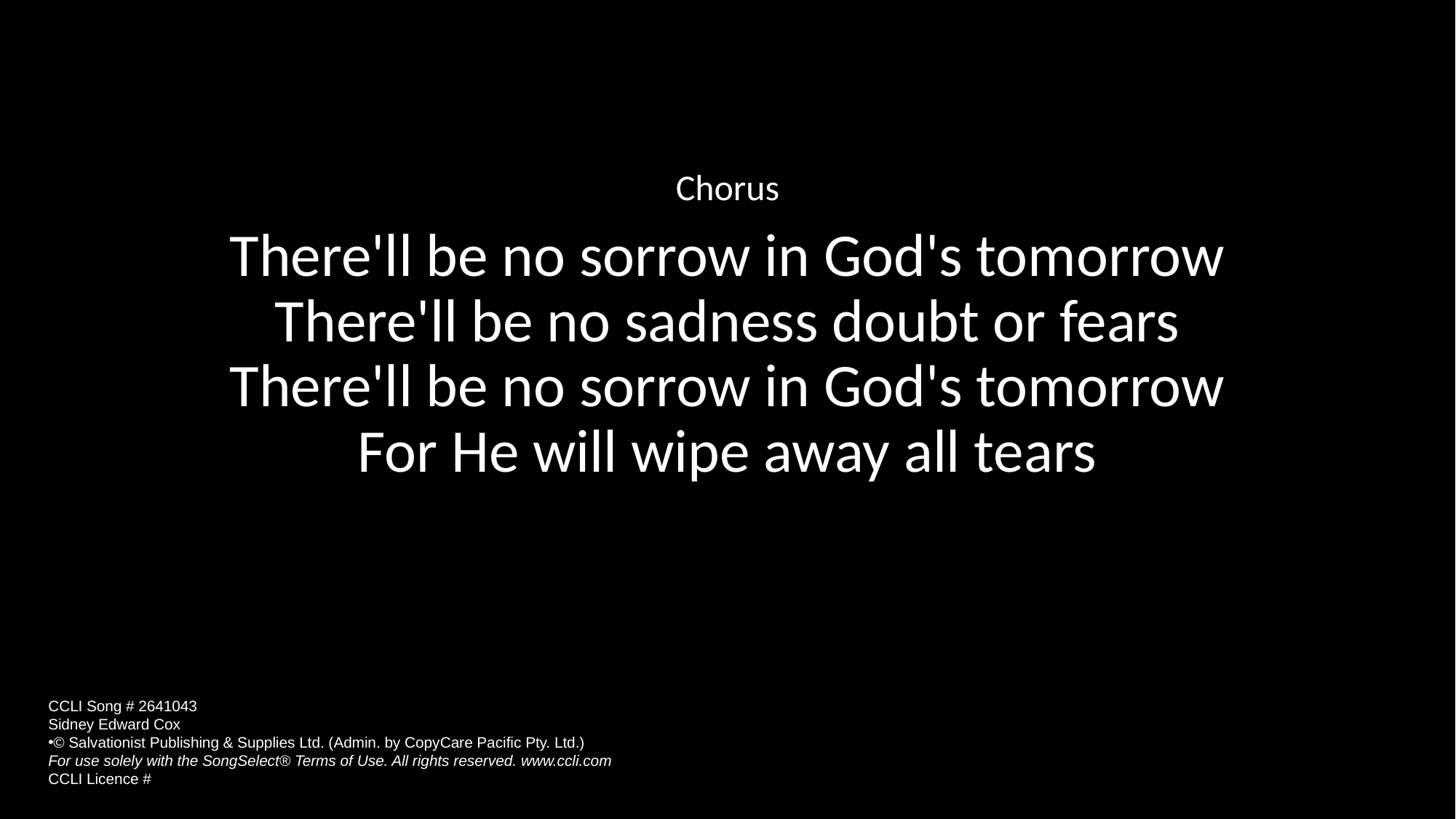

Chorus
There'll be no sorrow in God's tomorrow
There'll be no sadness doubt or fears
There'll be no sorrow in God's tomorrow
For He will wipe away all tears
CCLI Song # 2641043
Sidney Edward Cox
© Salvationist Publishing & Supplies Ltd. (Admin. by CopyCare Pacific Pty. Ltd.)
For use solely with the SongSelect® Terms of Use. All rights reserved. www.ccli.com
CCLI Licence #